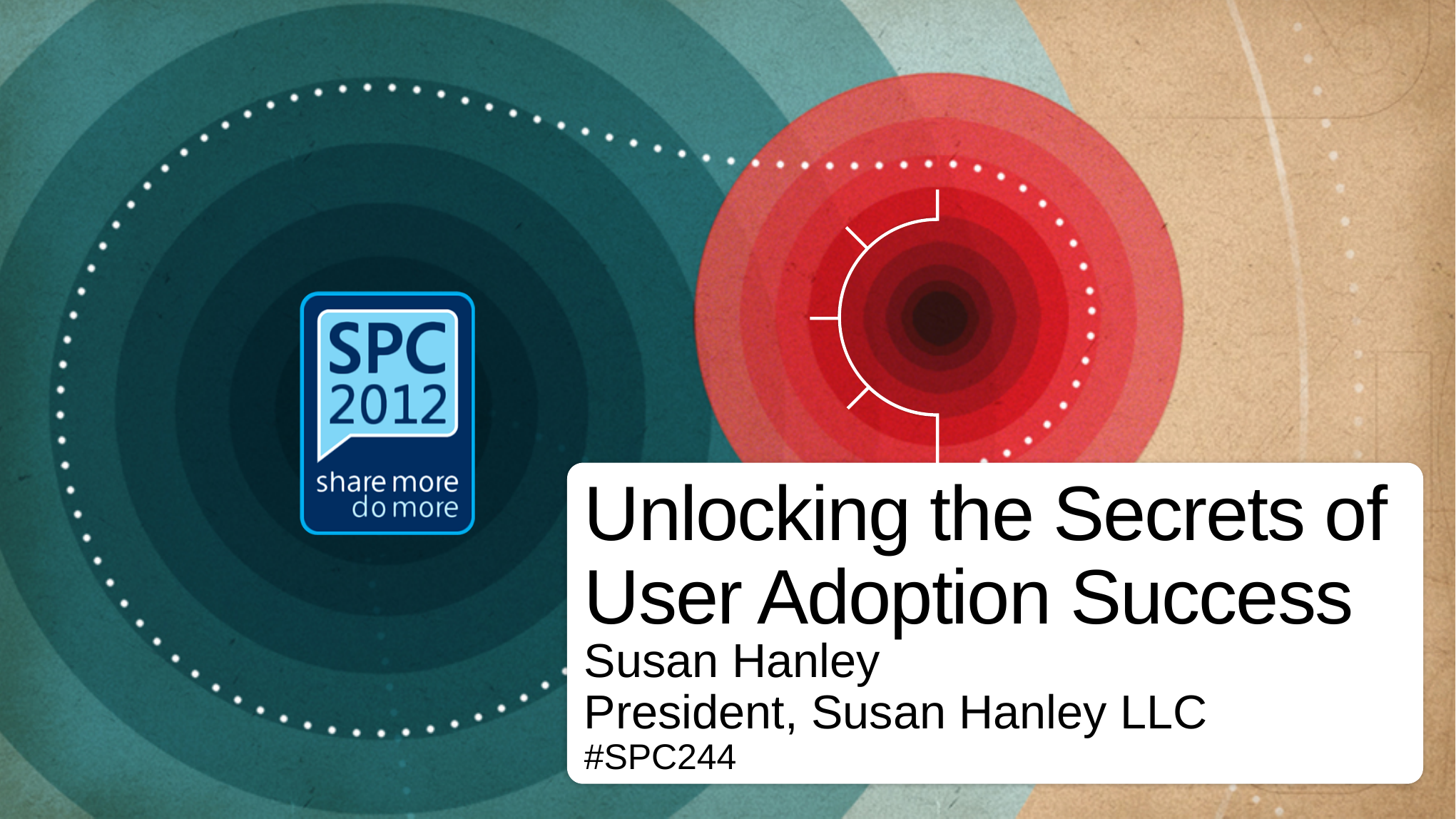

# Unlocking the Secrets of User Adoption Success
Susan Hanley
President, Susan Hanley LLC
#SPC244